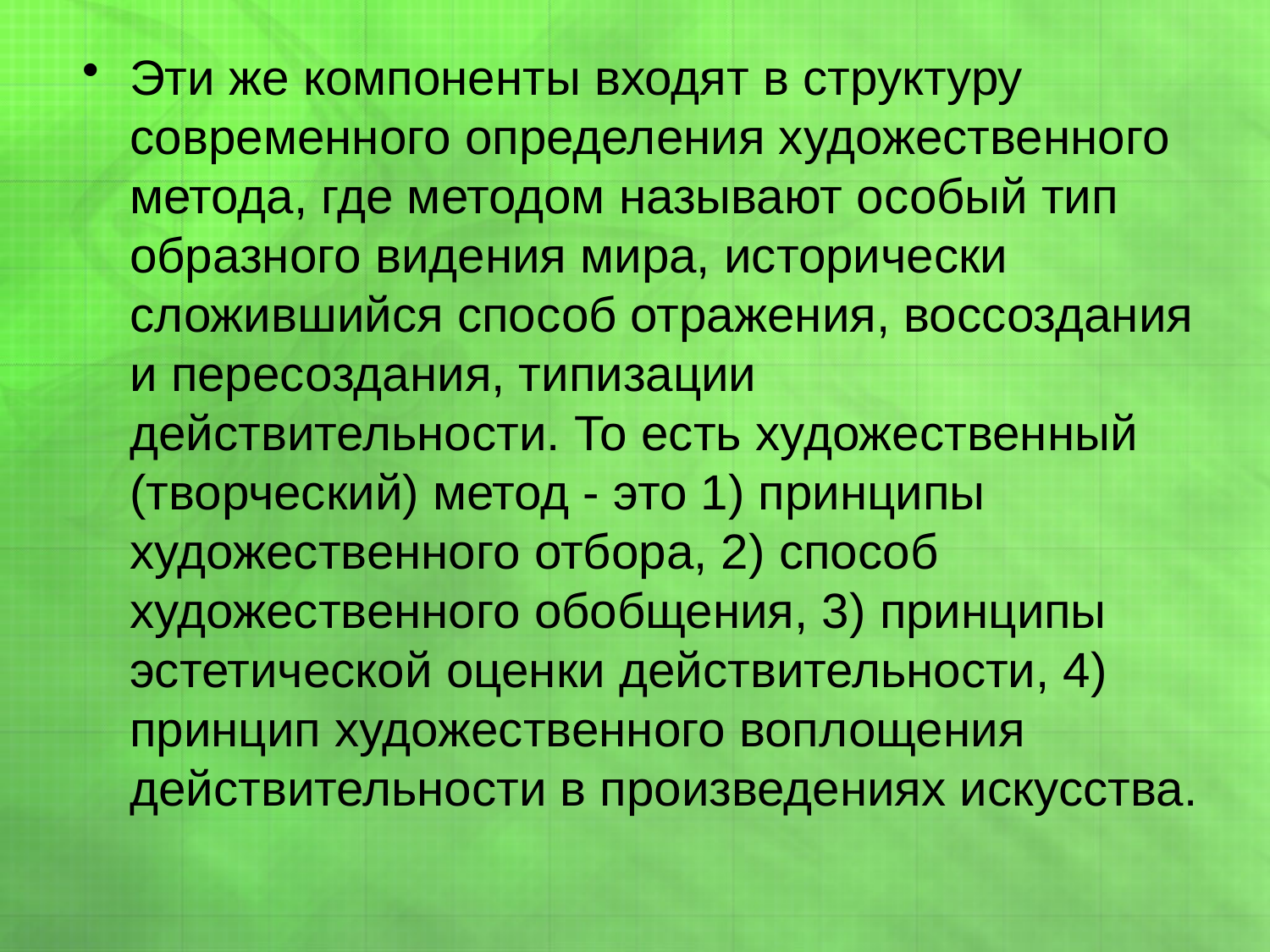

#
Эти же компоненты входят в структуру современного определения художественного метода, где методом называют особый тип образного видения мира, исторически сложившийся способ отражения, воссоздания и пересоздания, типизации действительности. То есть художественный (творческий) метод - это 1) принципы художественного отбора, 2) способ художественного обобщения, 3) принципы эстетической оценки действительности, 4) принцип художественного воплощения действительности в произведениях искусства.